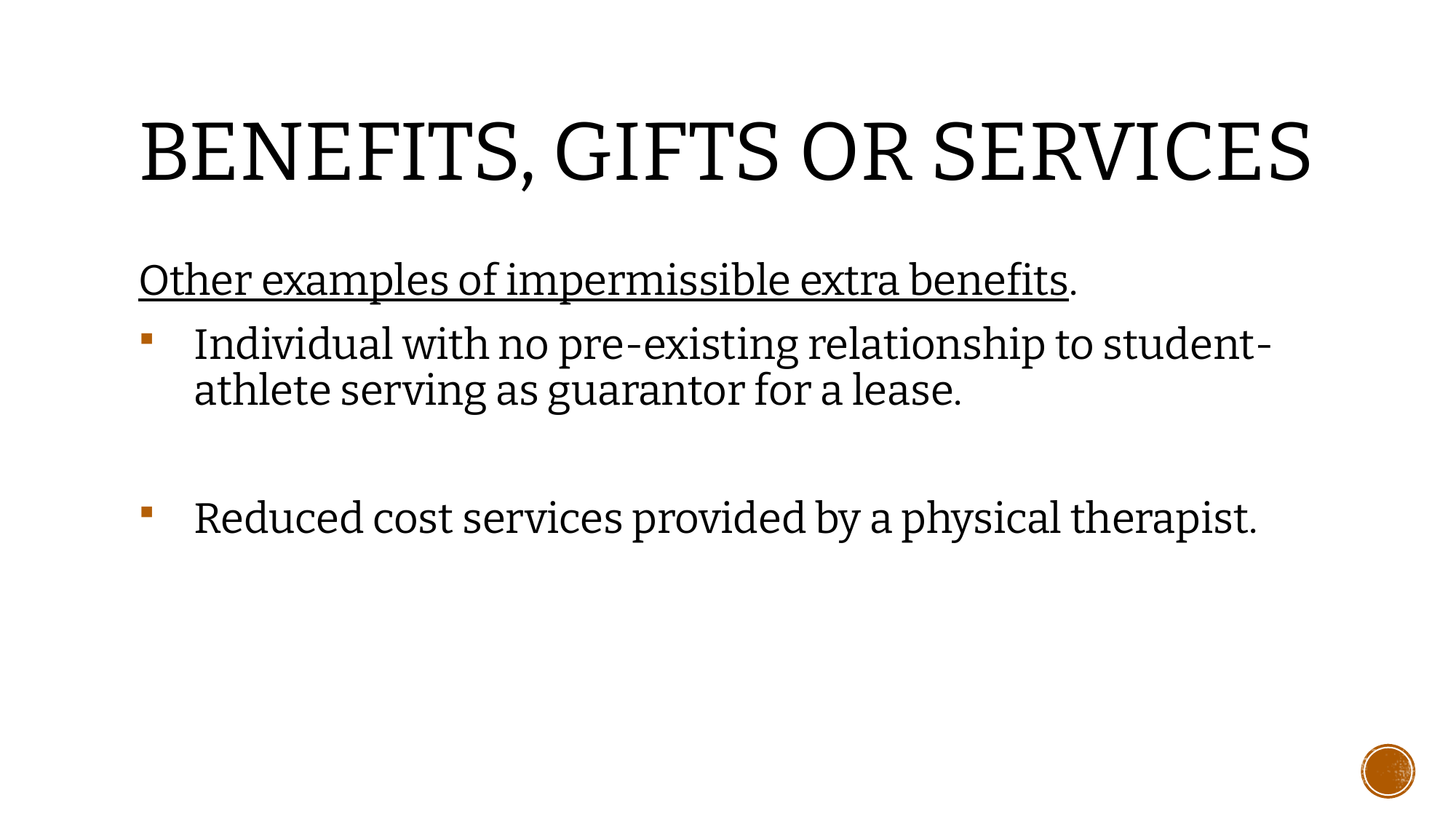

# Benefits, gifts or services
Other examples of impermissible extra benefits.
Individual with no pre-existing relationship to student-athlete serving as guarantor for a lease.

Reduced cost services provided by a physical therapist.